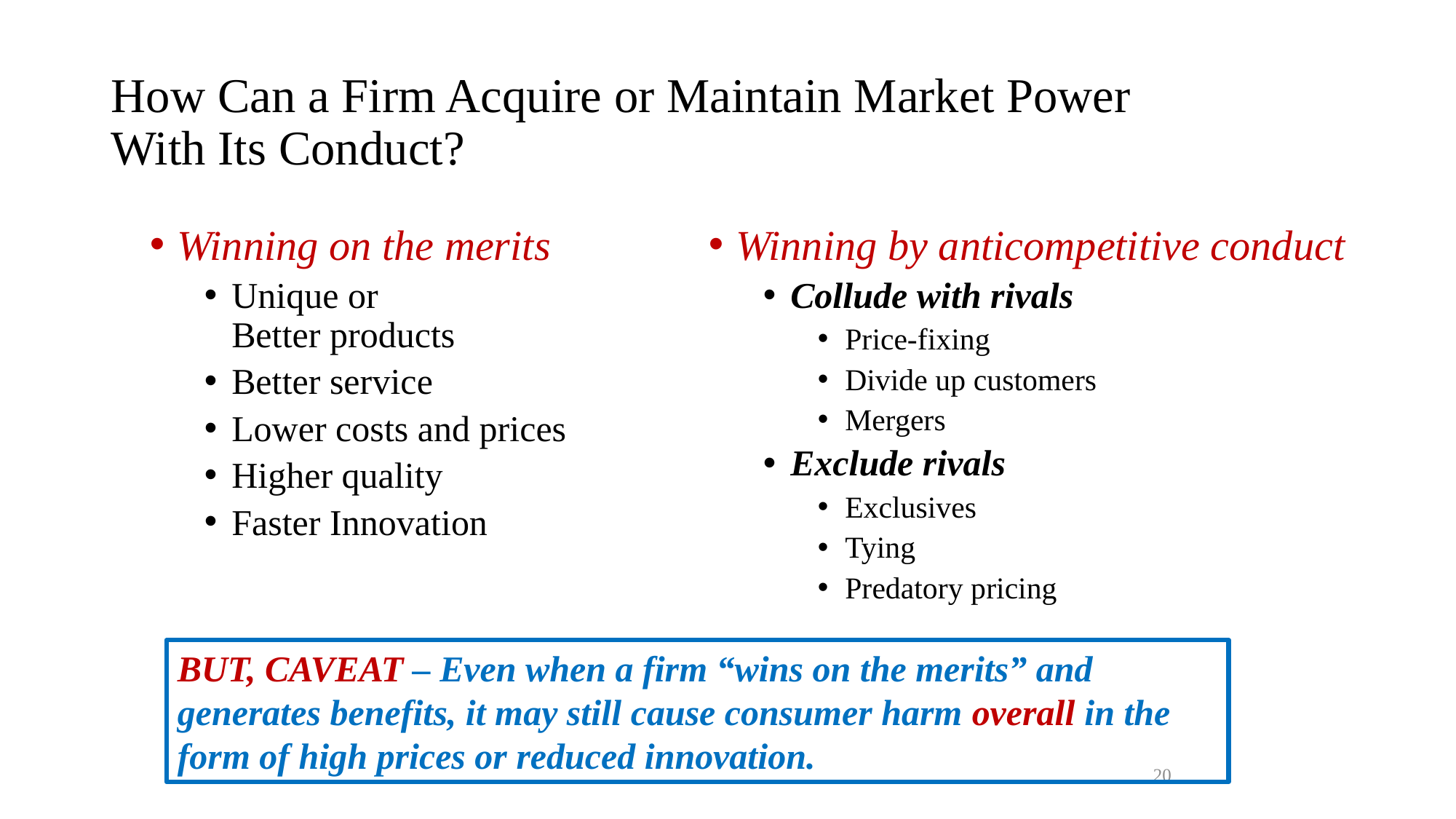

# How Can a Firm Acquire or Maintain Market Power With Its Conduct?
Winning on the merits
Unique or
Better products
Better service
Lower costs and prices
Higher quality
Faster Innovation
Winning by anticompetitive conduct
Collude with rivals
Price-fixing
Divide up customers
Mergers
Exclude rivals
Exclusives
Tying
Predatory pricing
BUT, CAVEAT – Even when a firm “wins on the merits” and generates benefits, it may still cause consumer harm overall in the form of high prices or reduced innovation.
20